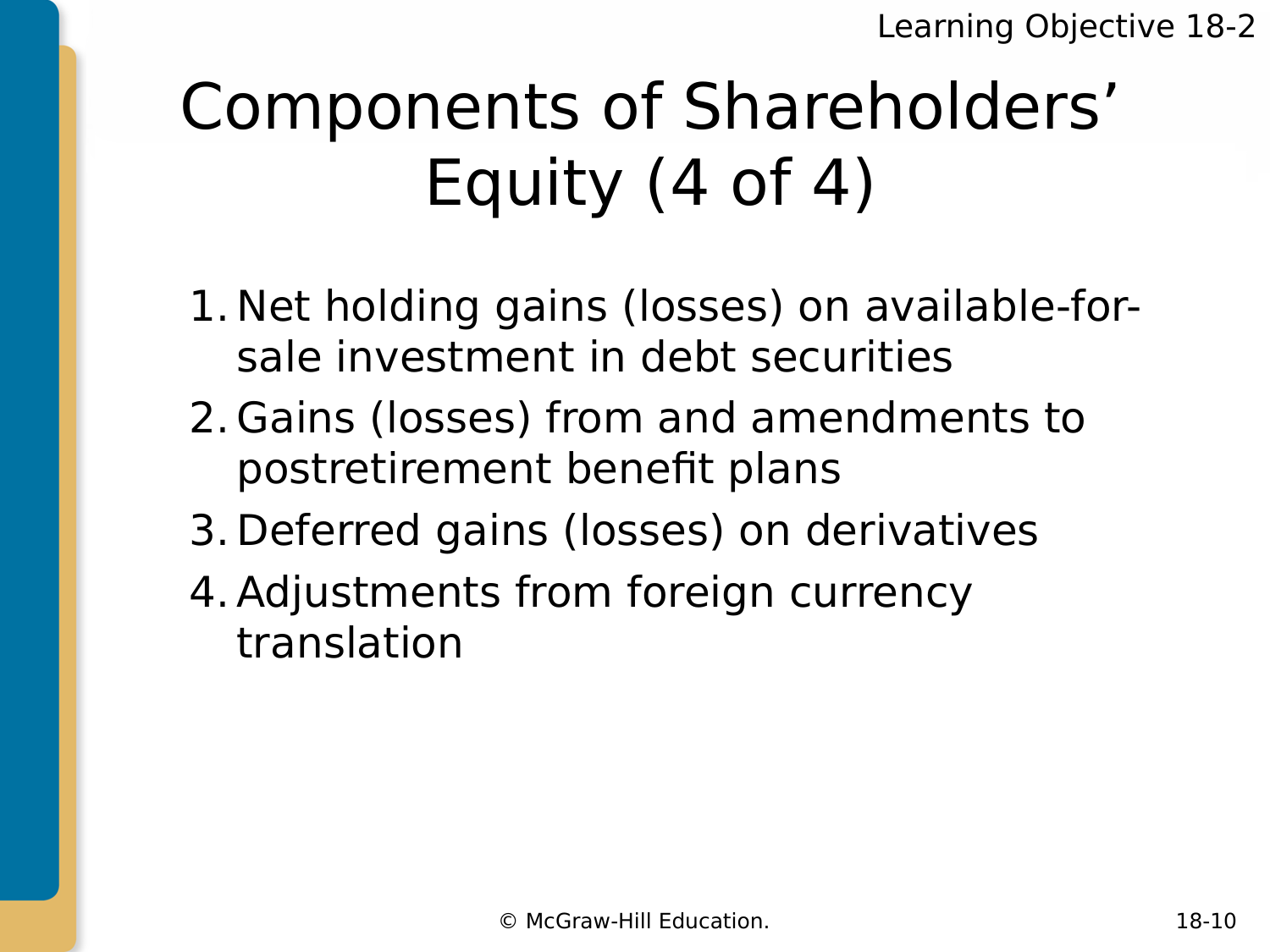

Learning Objective 18-2
# Components of Shareholders’ Equity (4 of 4)
Net holding gains (losses) on available-for-sale investment in debt securities
Gains (losses) from and amendments to postretirement benefit plans
Deferred gains (losses) on derivatives
Adjustments from foreign currency translation